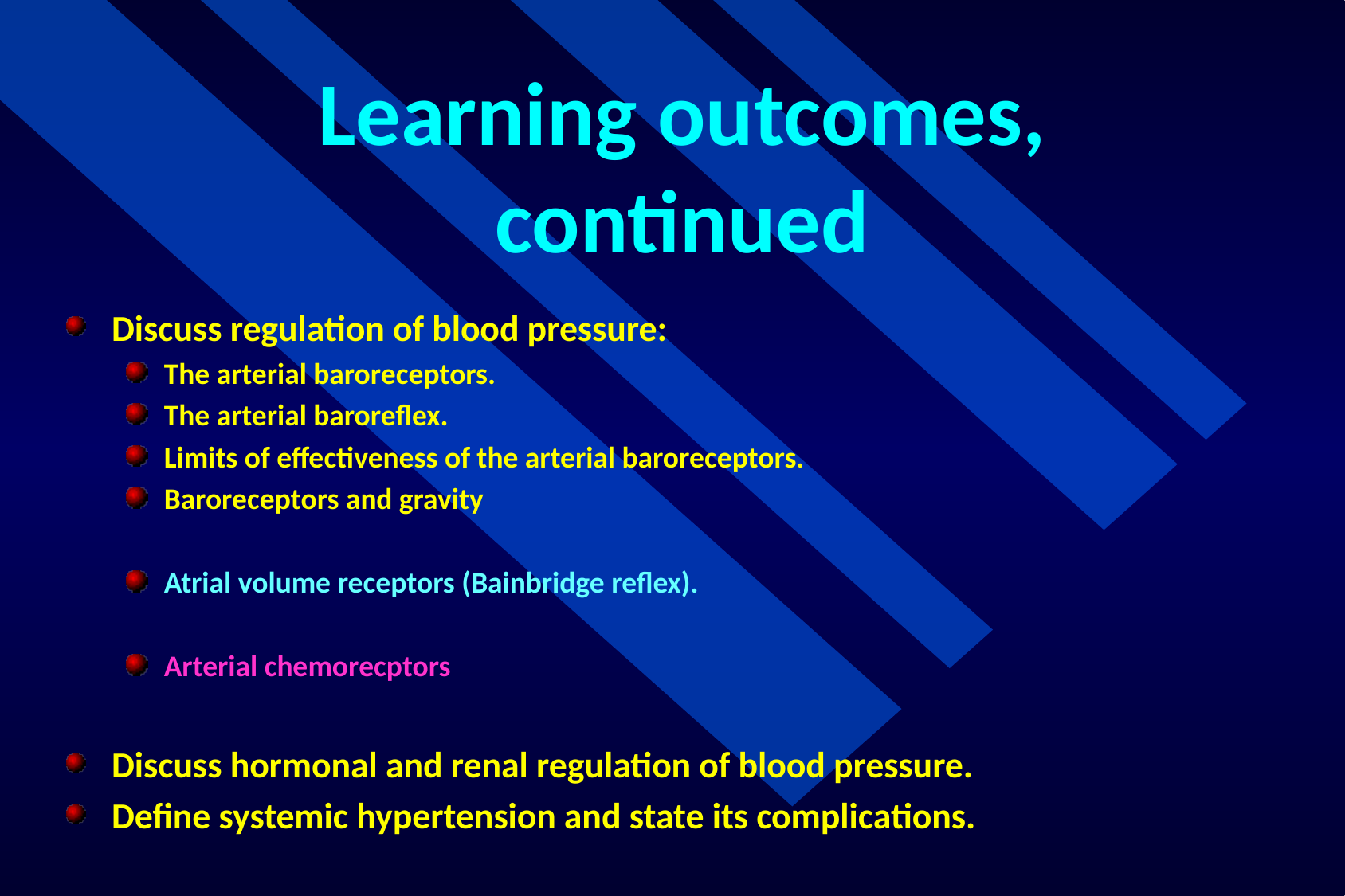

Learning outcomes, continued
Discuss regulation of blood pressure:
The arterial baroreceptors.
The arterial baroreflex.
Limits of effectiveness of the arterial baroreceptors.
Baroreceptors and gravity

Atrial volume receptors (Bainbridge reflex).

Arterial chemorecptors

Discuss hormonal and renal regulation of blood pressure.
Define systemic hypertension and state its complications.